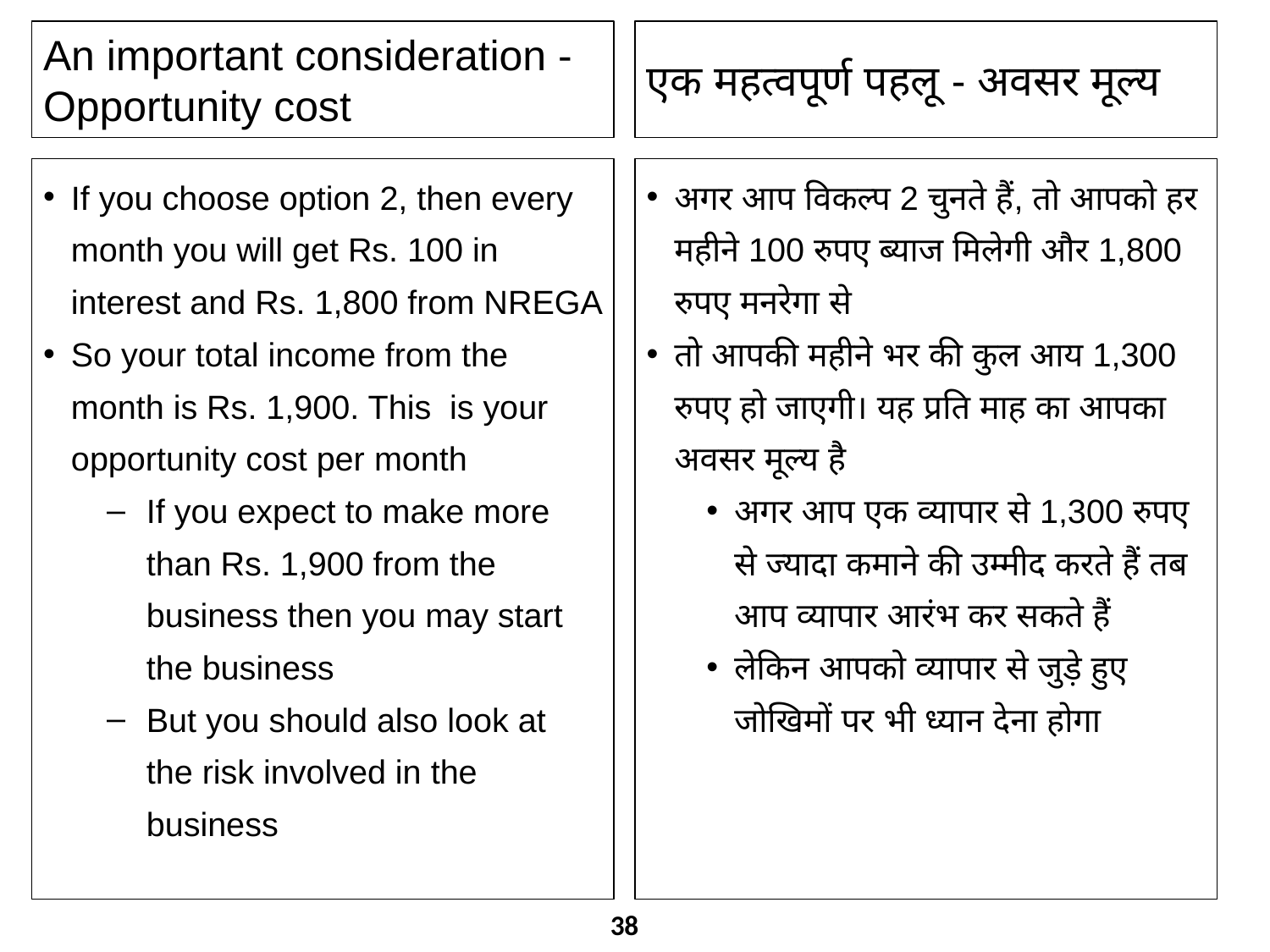

An important consideration - Opportunity cost
एक महत्वपूर्ण पहलू - अवसर मूल्य
If you choose option 2, then every month you will get Rs. 100 in interest and Rs. 1,800 from NREGA
So your total income from the month is Rs. 1,900. This  is your opportunity cost per month
If you expect to make more than Rs. 1,900 from the business then you may start the business
But you should also look at the risk involved in the business
अगर आप विकल्प 2 चुनते हैं, तो आपको हर महीने 100 रुपए ब्याज मिलेगी और 1,800 रुपए मनरेगा से
तो आपकी महीने भर की कुल आय 1,300 रुपए हो जाएगी। यह प्रति माह का आपका अवसर मूल्य है
अगर आप एक व्यापार से 1,300 रुपए से ज्यादा कमाने की उम्मीद करते हैं तब आप व्यापार आरंभ कर सकते हैं
लेकिन आपको व्यापार से जुड़े हुए जोखिमों पर भी ध्यान देना होगा
38